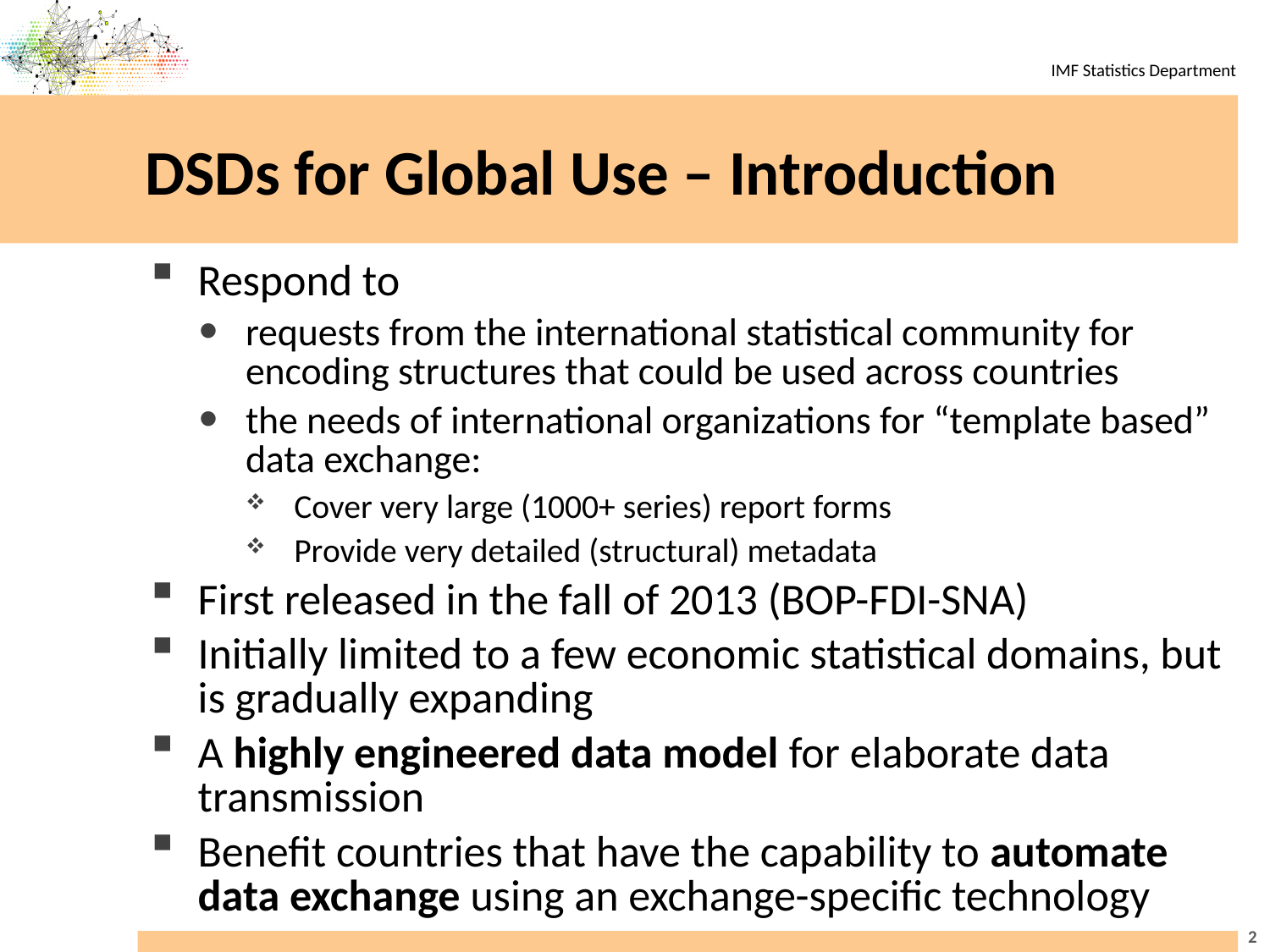

# DSDs for Global Use – Introduction
Respond to
requests from the international statistical community for encoding structures that could be used across countries
the needs of international organizations for “template based” data exchange:
Cover very large (1000+ series) report forms
Provide very detailed (structural) metadata
First released in the fall of 2013 (BOP-FDI-SNA)
Initially limited to a few economic statistical domains, but is gradually expanding
A highly engineered data model for elaborate data transmission
Benefit countries that have the capability to automate data exchange using an exchange-specific technology
2